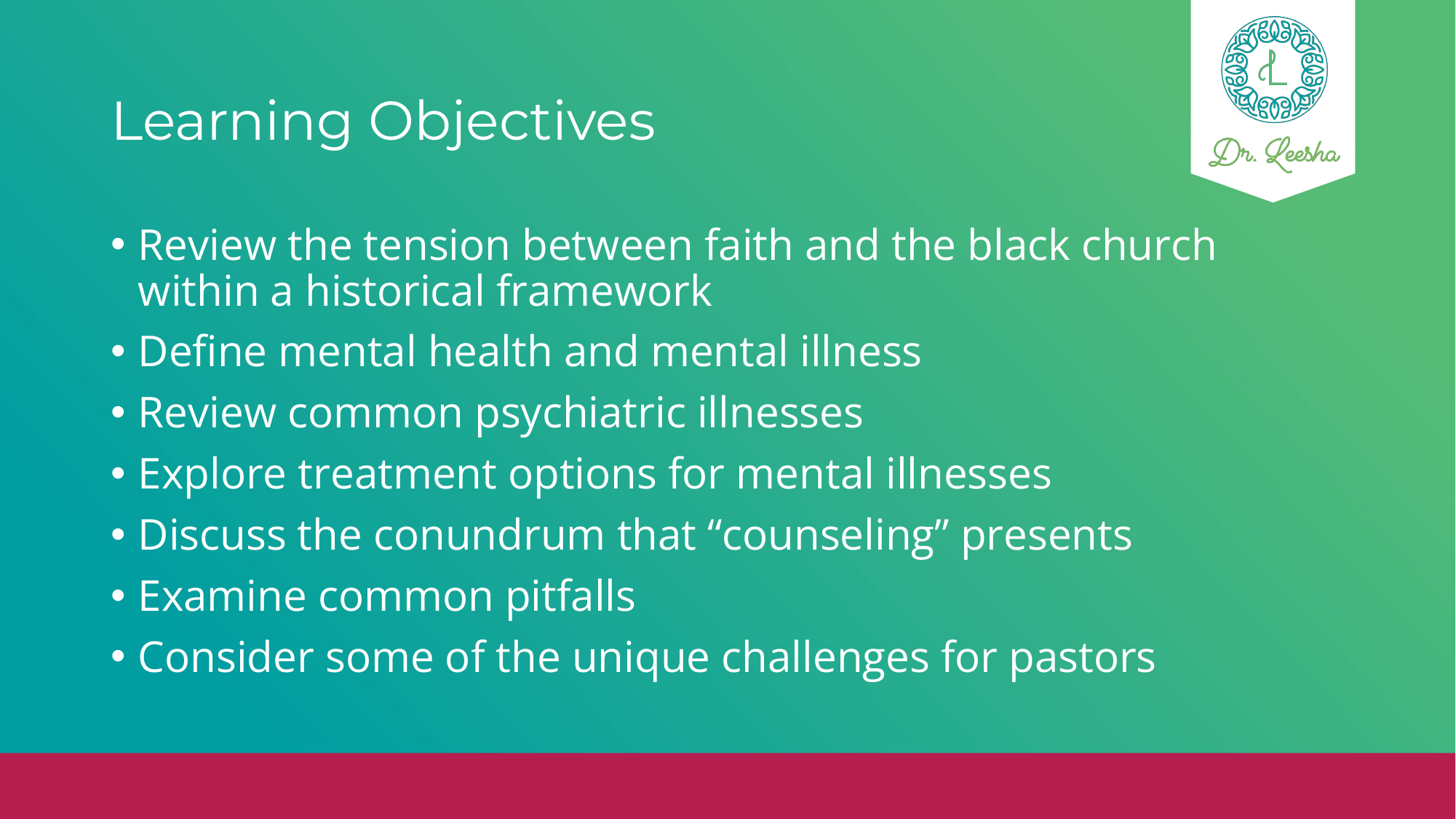

# Learning Objectives
Review the tension between faith and the black church within a historical framework
Define mental health and mental illness
Review common psychiatric illnesses
Explore treatment options for mental illnesses
Discuss the conundrum that “counseling” presents
Examine common pitfalls
Consider some of the unique challenges for pastors